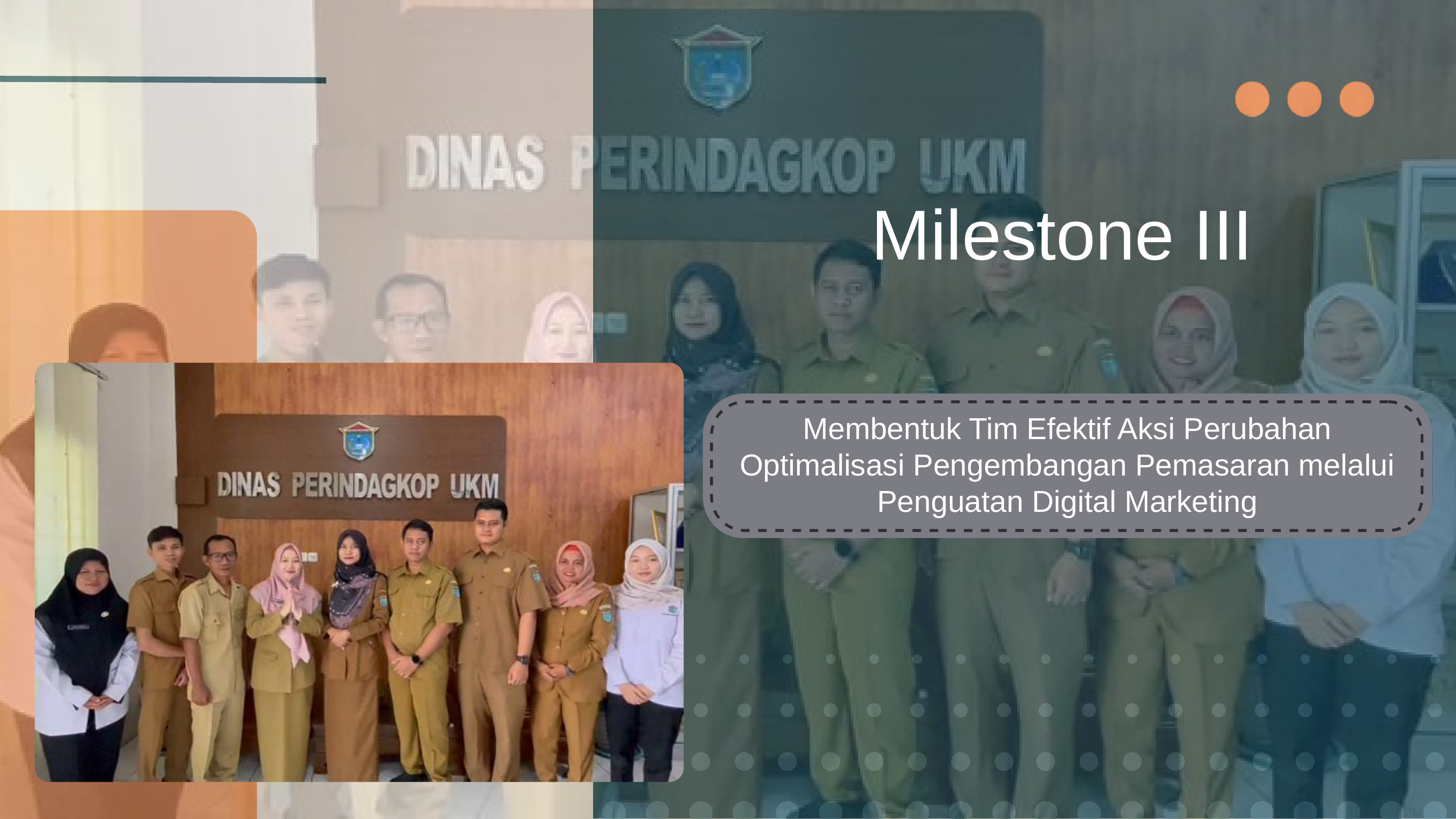

Milestone III

Membentuk Tim Efektif Aksi Perubahan Optimalisasi Pengembangan Pemasaran melalui Penguatan Digital Marketing